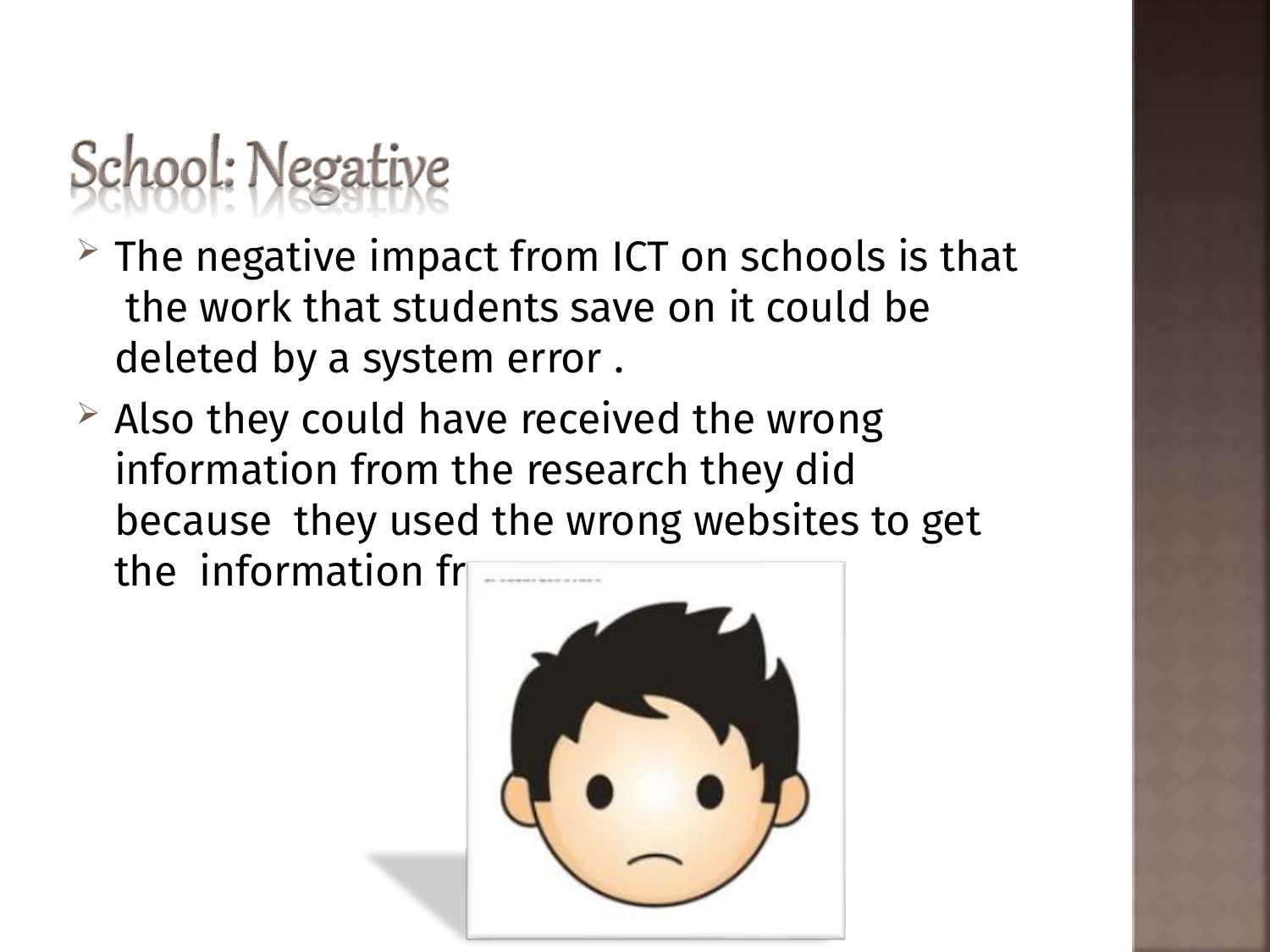

The negative impact from ICT on schools is that  the work that students save on it could be  deleted by a system error .
Also they could have received the wrong  information from the research they did because  they used the wrong websites to get the  information from.